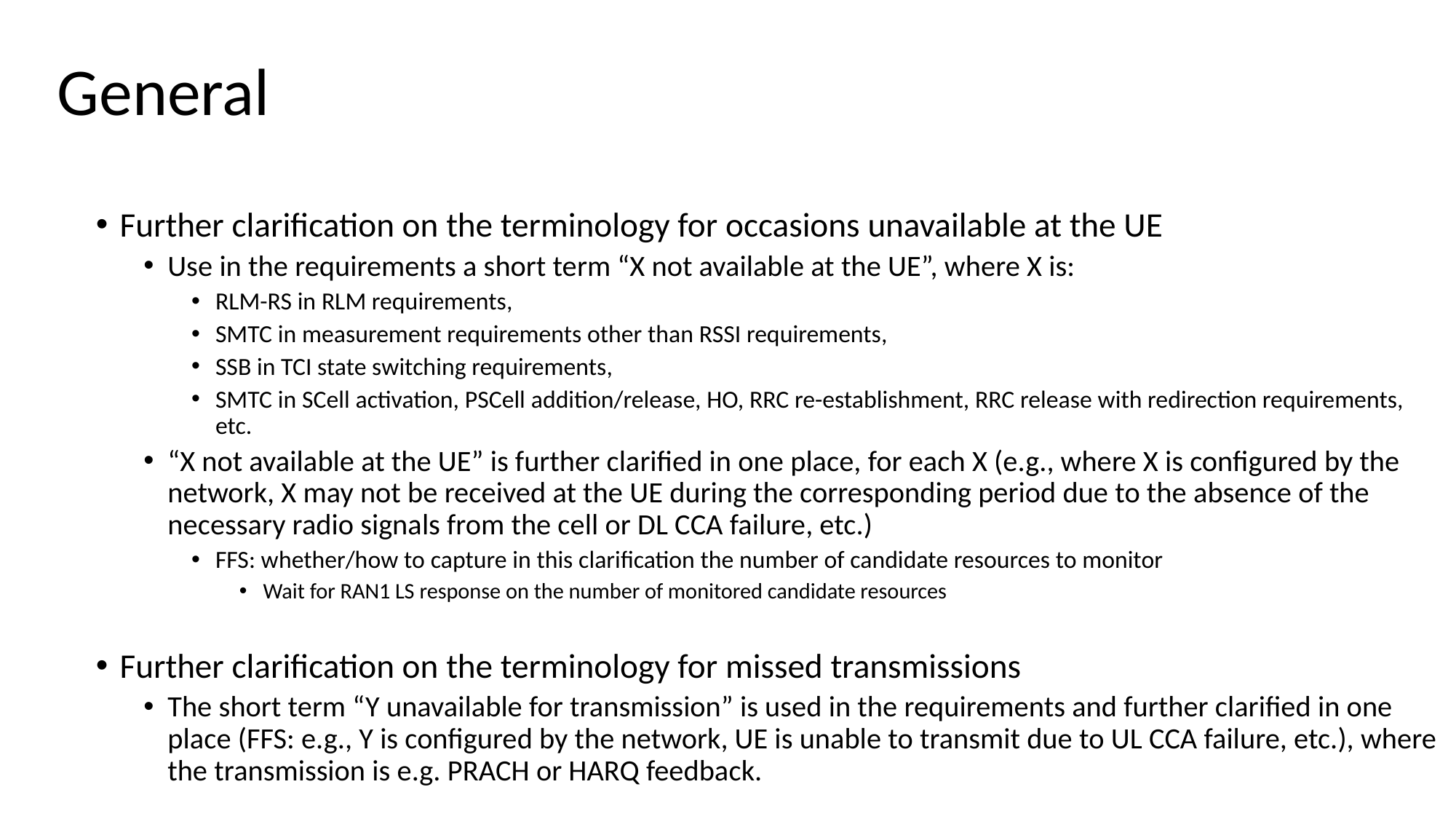

# General

Further clarification on the terminology for occasions unavailable at the UE
Use in the requirements a short term “X not available at the UE”, where X is:
RLM-RS in RLM requirements,
SMTC in measurement requirements other than RSSI requirements,
SSB in TCI state switching requirements,
SMTC in SCell activation, PSCell addition/release, HO, RRC re-establishment, RRC release with redirection requirements, etc.
“X not available at the UE” is further clarified in one place, for each X (e.g., where X is configured by the network, X may not be received at the UE during the corresponding period due to the absence of the necessary radio signals from the cell or DL CCA failure, etc.)
FFS: whether/how to capture in this clarification the number of candidate resources to monitor
Wait for RAN1 LS response on the number of monitored candidate resources

Further clarification on the terminology for missed transmissions
The short term “Y unavailable for transmission” is used in the requirements and further clarified in one place (FFS: e.g., Y is configured by the network, UE is unable to transmit due to UL CCA failure, etc.), where the transmission is e.g. PRACH or HARQ feedback.